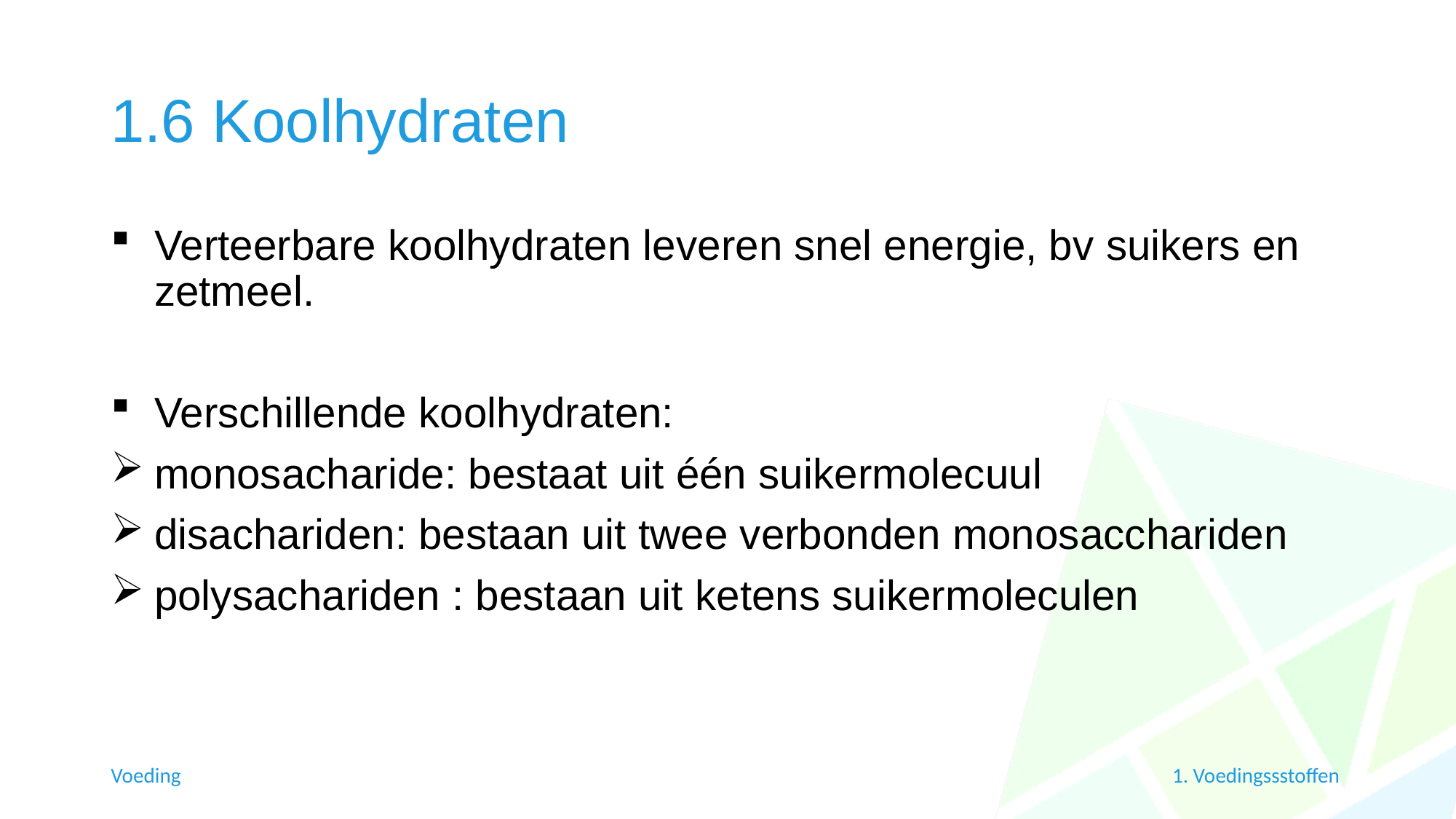

# 1.6 Koolhydraten
Verteerbare koolhydraten leveren snel energie, bv suikers en zetmeel.

Verschillende koolhydraten:
monosacharide: bestaat uit één suikermolecuul
disachariden: bestaan uit twee verbonden monosacchariden
polysachariden : bestaan uit ketens suikermoleculen

Voeding
1. Voedingssstoffen